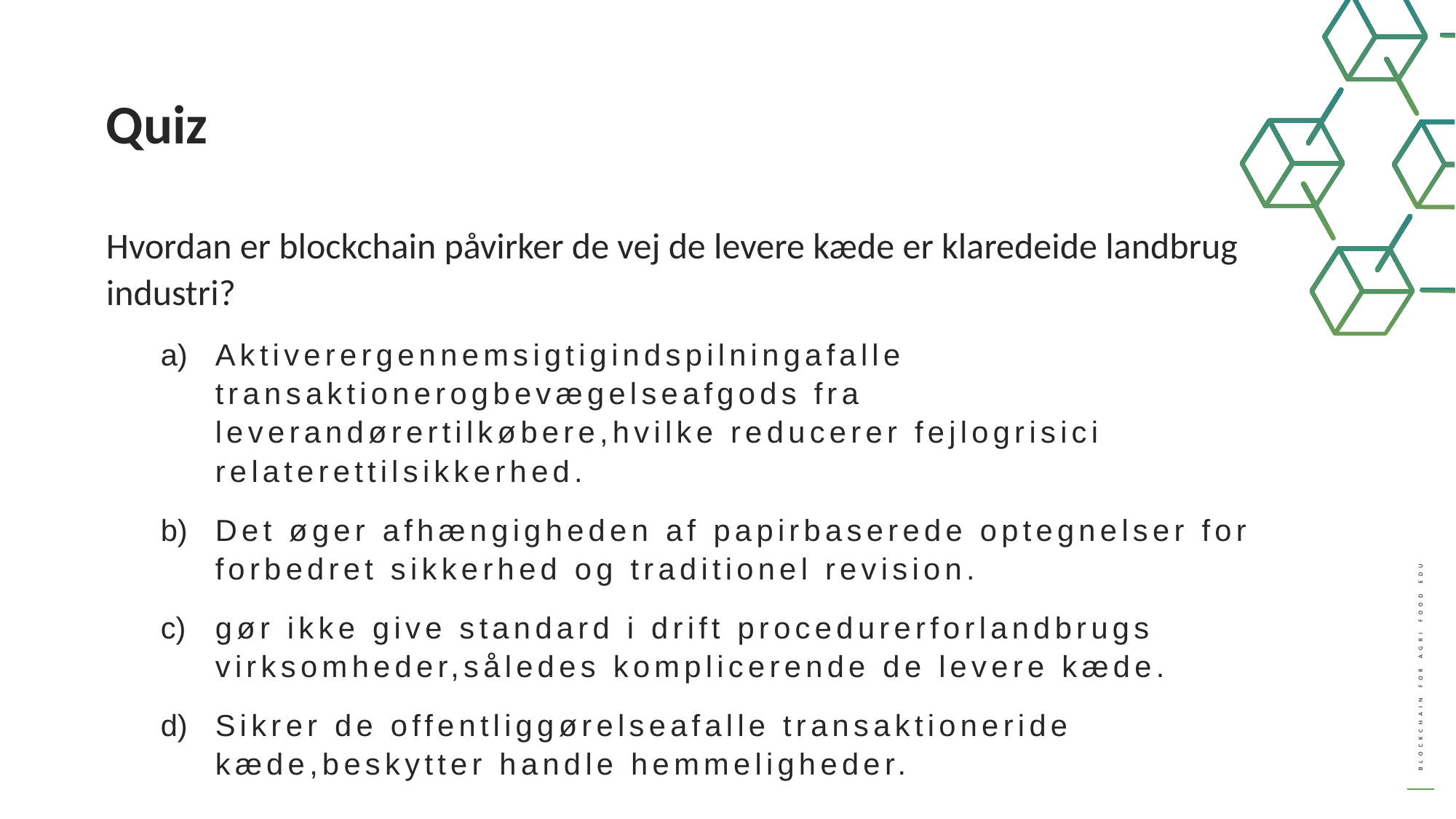

Quiz
Hvordan er blockchain påvirker de vej de levere kæde er klaredeide landbrug industri?
Aktiverergennemsigtigindspilningafalle transaktionerogbevægelseafgods fra leverandørertilkøbere,hvilke reducerer fejlogrisici relaterettilsikkerhed.
Det øger afhængigheden af ​​papirbaserede optegnelser for forbedret sikkerhed og traditionel revision.
gør ikke give standard i drift procedurerforlandbrugs virksomheder,således komplicerende de levere kæde.
Sikrer de offentliggørelseafalle transaktioneride kæde,beskytter handle hemmeligheder.